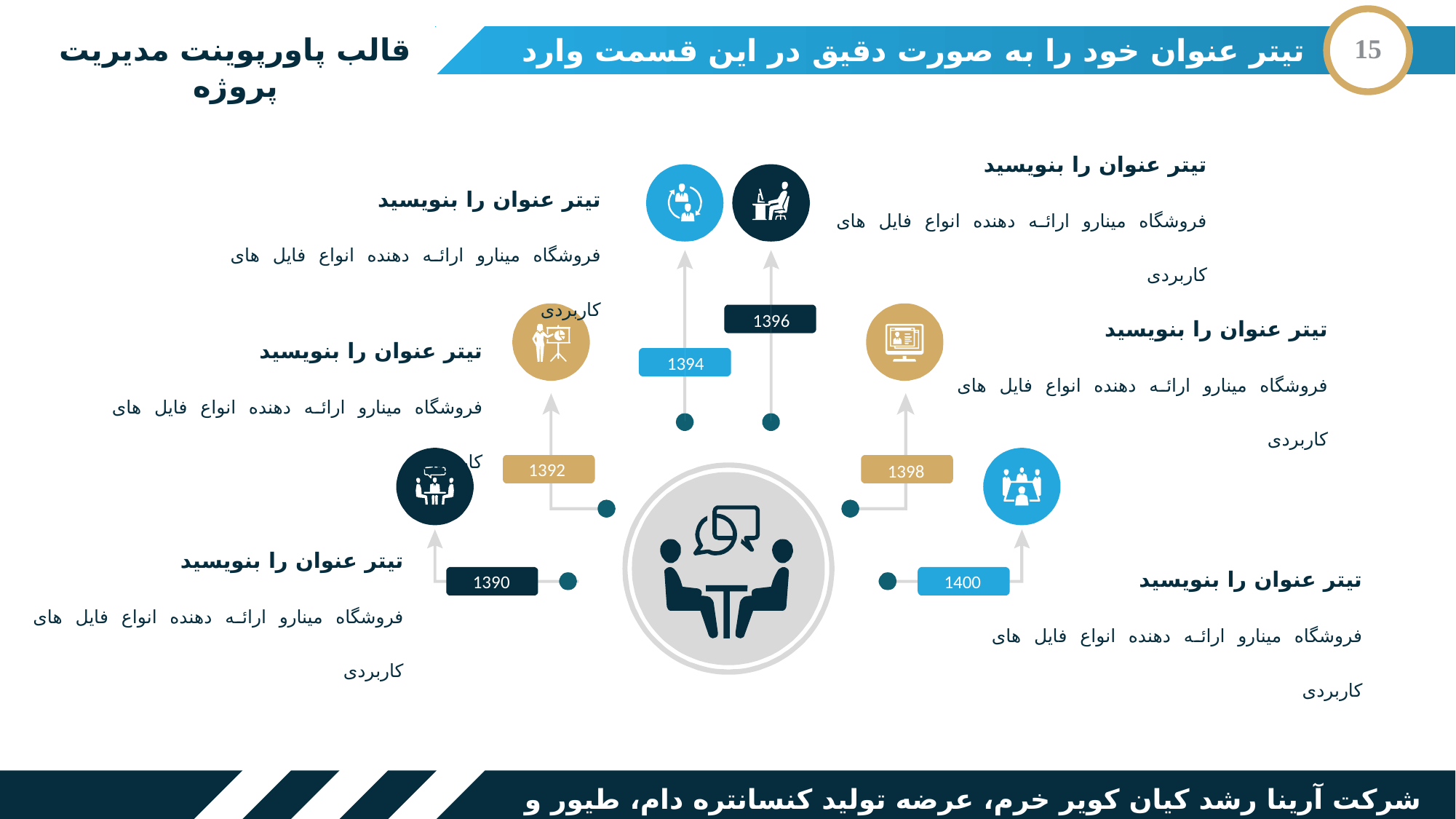

قالب پاورپوینت مدیریت پروژه
تیتر عنوان خود را به صورت دقیق در این قسمت وارد نمایید
15
تیتر عنوان را بنویسید
فروشگاه مینارو ارائه دهنده انواع فایل های کاربردی
تیتر عنوان را بنویسید
فروشگاه مینارو ارائه دهنده انواع فایل های کاربردی

1396
1394

1392
1398

1390
1400

تیتر عنوان را بنویسید
فروشگاه مینارو ارائه دهنده انواع فایل های کاربردی
تیتر عنوان را بنویسید
فروشگاه مینارو ارائه دهنده انواع فایل های کاربردی
تیتر عنوان را بنویسید
فروشگاه مینارو ارائه دهنده انواع فایل های کاربردی
تیتر عنوان را بنویسید
فروشگاه مینارو ارائه دهنده انواع فایل های کاربردی
شرکت آرینا رشد کیان کویر خرم، عرضه تولید کنسانتره دام، طیور و آبزیان